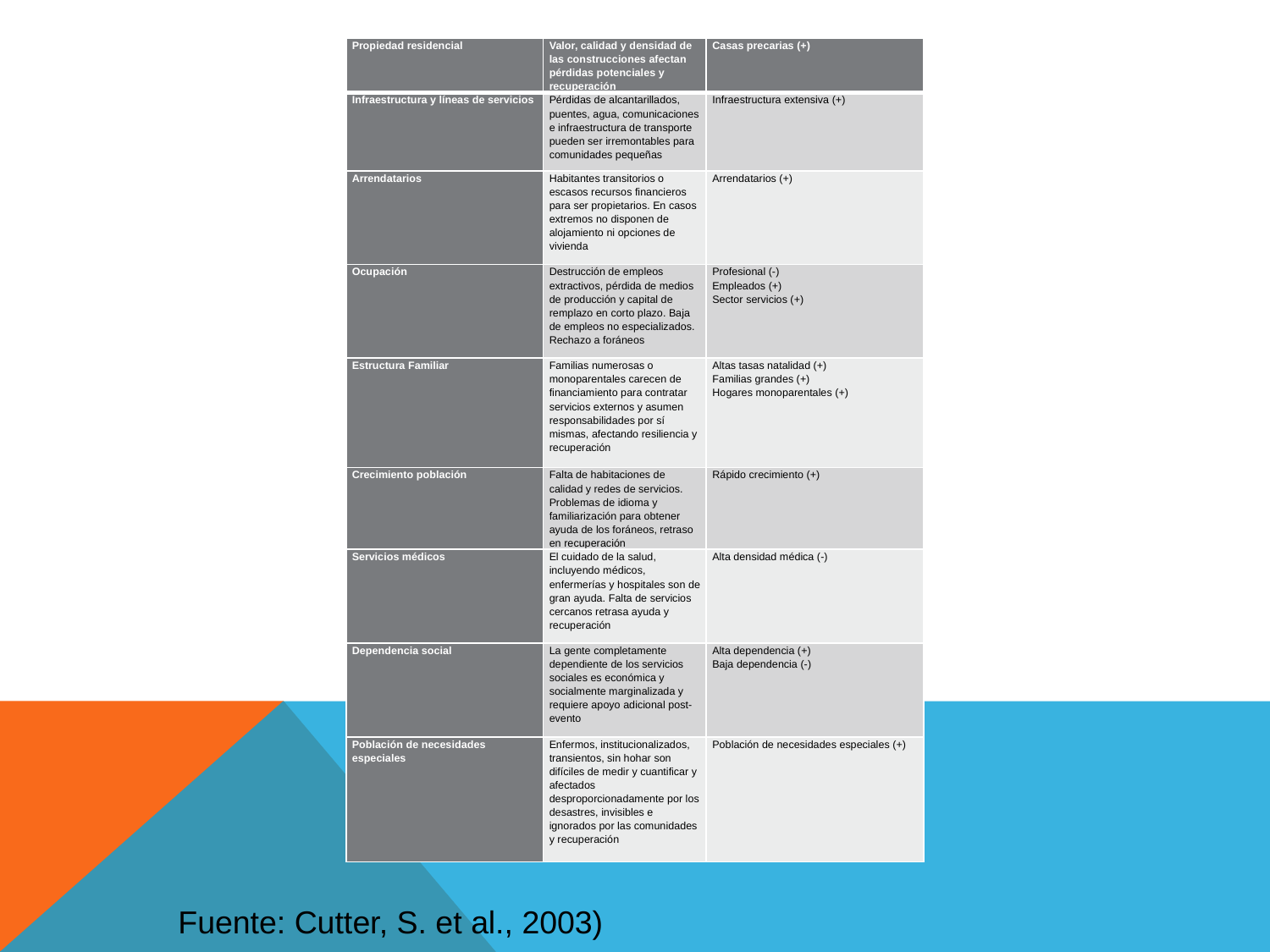

| Propiedad residencial | Valor, calidad y densidad de las construcciones afectan pérdidas potenciales y recuperación | Casas precarias (+) |
| --- | --- | --- |
| Infraestructura y líneas de servicios | Pérdidas de alcantarillados, puentes, agua, comunicaciones e infraestructura de transporte pueden ser irremontables para comunidades pequeñas | Infraestructura extensiva (+) |
| Arrendatarios | Habitantes transitorios o escasos recursos financieros para ser propietarios. En casos extremos no disponen de alojamiento ni opciones de vivienda | Arrendatarios (+) |
| Ocupación | Destrucción de empleos extractivos, pérdida de medios de producción y capital de remplazo en corto plazo. Baja de empleos no especializados. Rechazo a foráneos | Profesional (-) Empleados (+) Sector servicios (+) |
| Estructura Familiar | Familias numerosas o monoparentales carecen de financiamiento para contratar servicios externos y asumen responsabilidades por sí mismas, afectando resiliencia y recuperación | Altas tasas natalidad (+) Familias grandes (+) Hogares monoparentales (+) |
| Crecimiento población | Falta de habitaciones de calidad y redes de servicios. Problemas de idioma y familiarización para obtener ayuda de los foráneos, retraso en recuperación | Rápido crecimiento (+) |
| Servicios médicos | El cuidado de la salud, incluyendo médicos, enfermerías y hospitales son de gran ayuda. Falta de servicios cercanos retrasa ayuda y recuperación | Alta densidad médica (-) |
| Dependencia social | La gente completamente dependiente de los servicios sociales es económica y socialmente marginalizada y requiere apoyo adicional post-evento | Alta dependencia (+) Baja dependencia (-) |
| Población de necesidades especiales | Enfermos, institucionalizados, transientos, sin hohar son difíciles de medir y cuantificar y afectados desproporcionadamente por los desastres, invisibles e ignorados por las comunidades y recuperación | Población de necesidades especiales (+) |
Fuente: Cutter, S. et al., 2003)